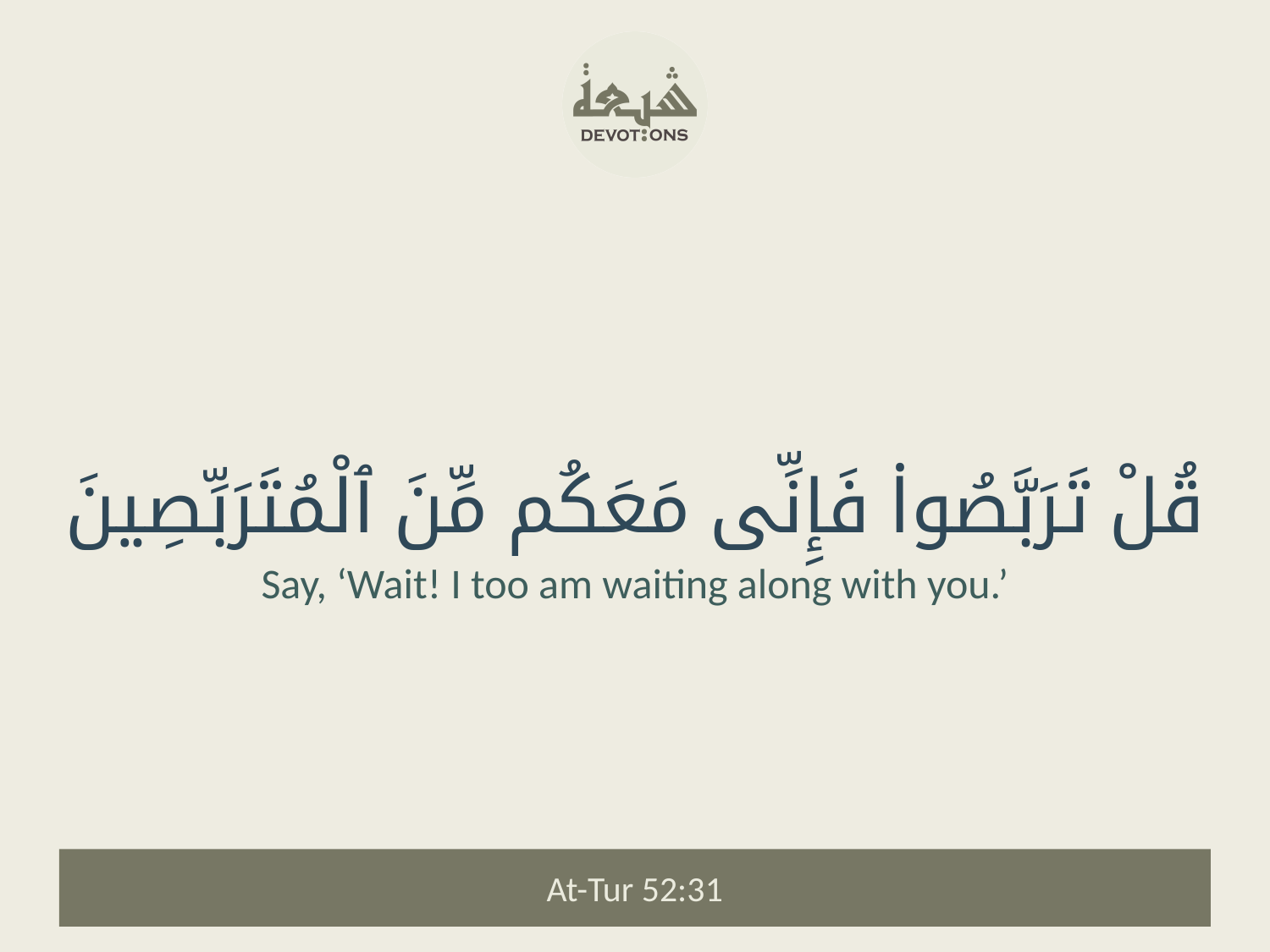

قُلْ تَرَبَّصُوا۟ فَإِنِّى مَعَكُم مِّنَ ٱلْمُتَرَبِّصِينَ
Say, ‘Wait! I too am waiting along with you.’
At-Tur 52:31